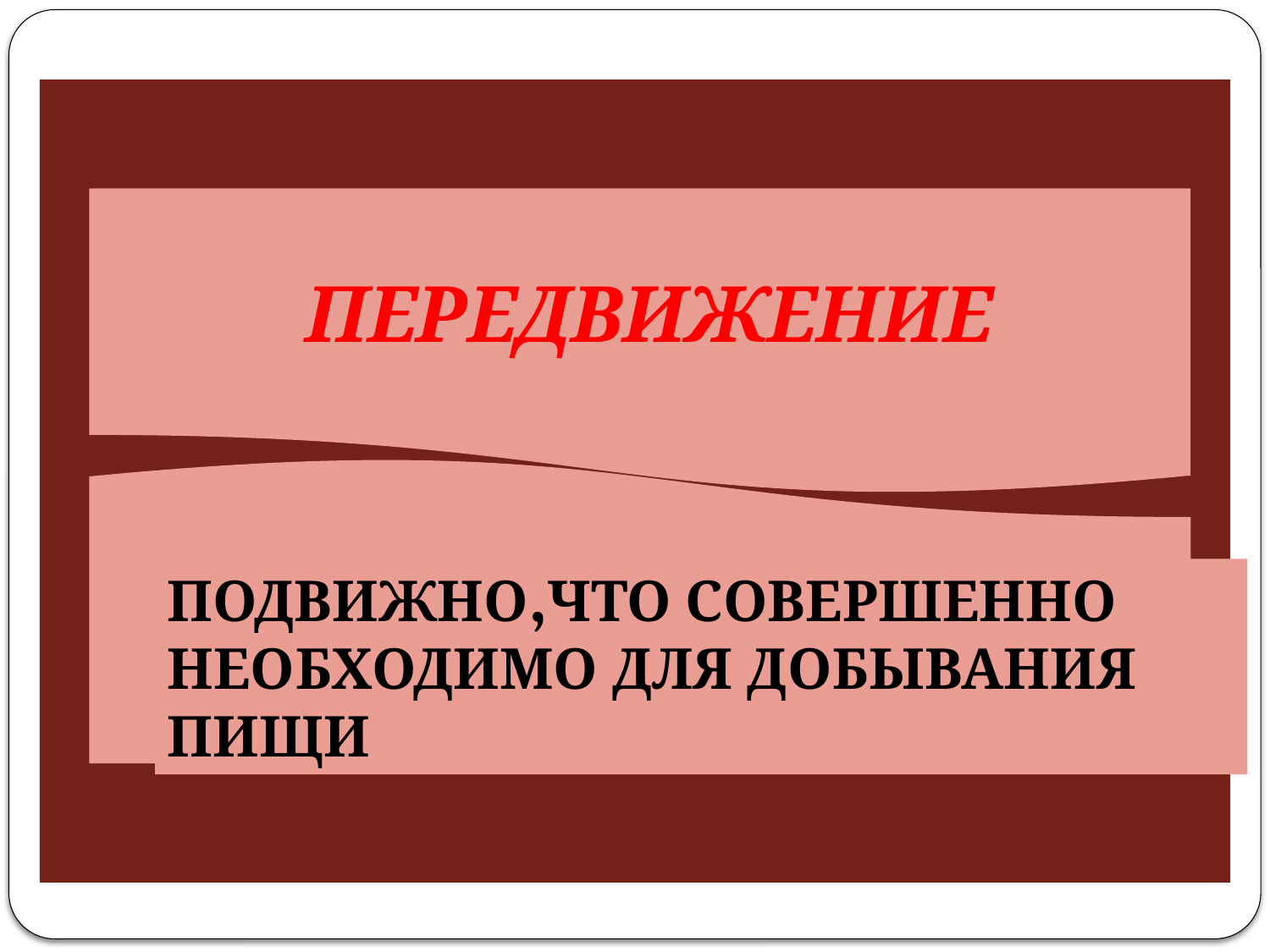

ПЕРЕДВИЖЕНИЕ

ПОДВИЖНО,ЧТО СОВЕРШЕННО НЕОБХОДИМО ДЛЯ ДОБЫВАНИЯ ПИЩИ